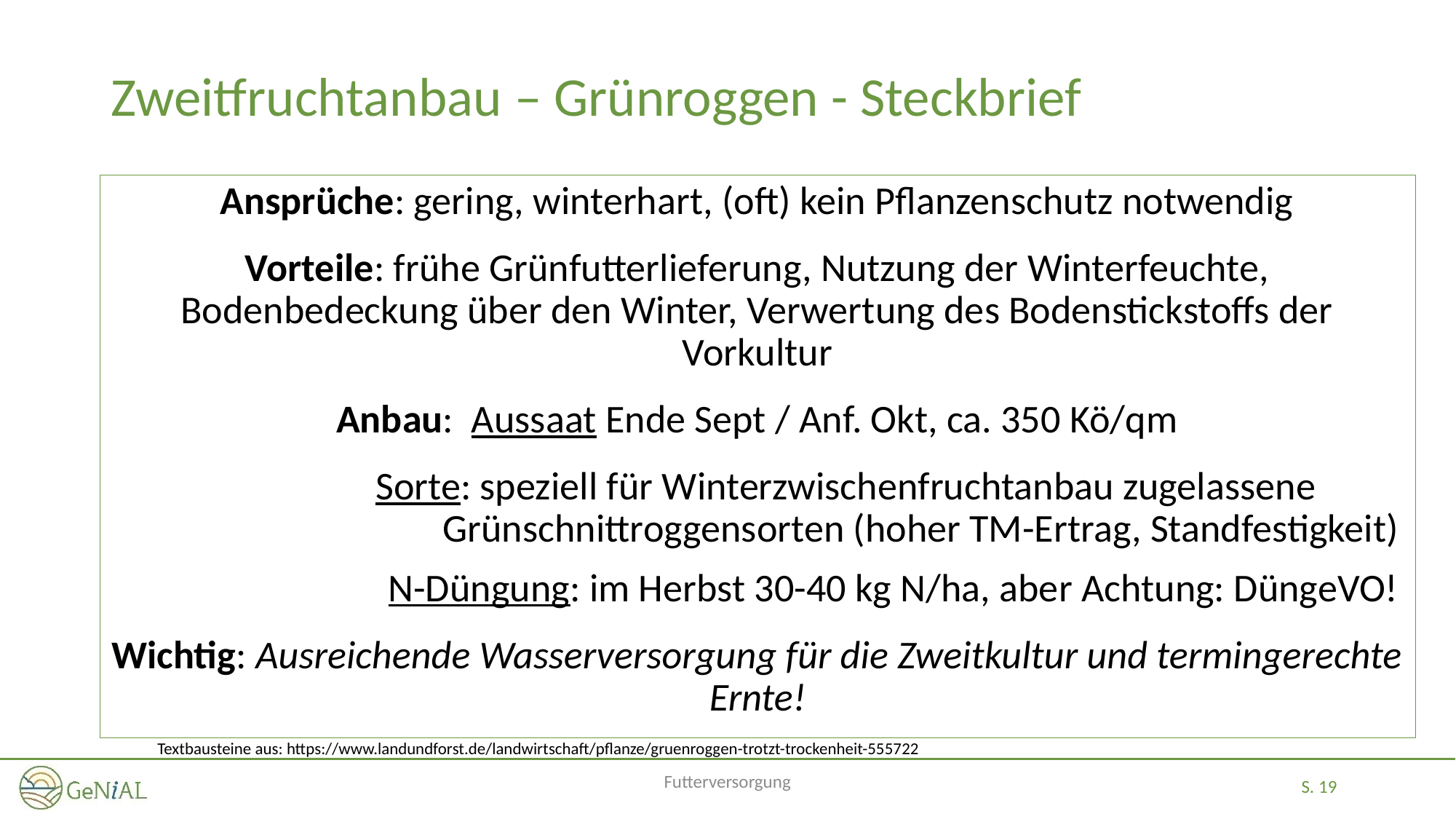

# Zweitfruchtanbau – Grünroggen - Steckbrief
Ansprüche: gering, winterhart, (oft) kein Pflanzenschutz notwendig
Vorteile: frühe Grünfutterlieferung, Nutzung der Winterfeuchte, Bodenbedeckung über den Winter, Verwertung des Bodenstickstoffs der Vorkultur
Anbau:  Aussaat Ende Sept / Anf. Okt, ca. 350 Kö/qm
		Sorte: speziell für Winterzwischenfruchtanbau zugelassene 				Grünschnittroggensorten (hoher TM-Ertrag, Standfestigkeit)
	N-Düngung: im Herbst 30-40 kg N/ha, aber Achtung: DüngeVO!
Wichtig: Ausreichende Wasserversorgung für die Zweitkultur und termingerechte Ernte!

Textbausteine aus: https://www.landundforst.de/landwirtschaft/pflanze/gruenroggen-trotzt-trockenheit-555722
Futterversorgung